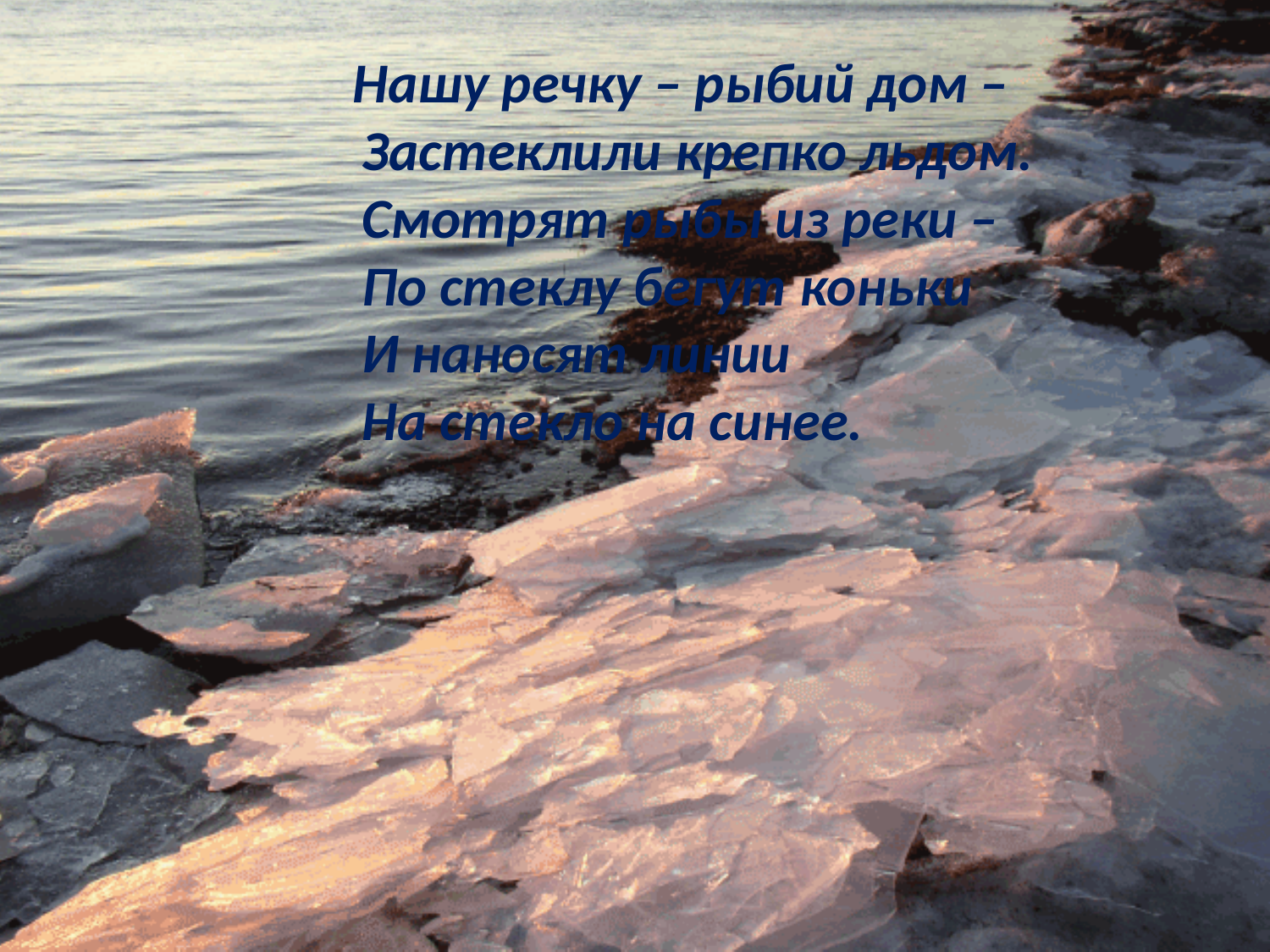

Нашу речку – рыбий дом –
Застеклили крепко льдом.
Смотрят рыбы из реки –
По стеклу бегут коньки
И наносят линии
На стекло на синее.